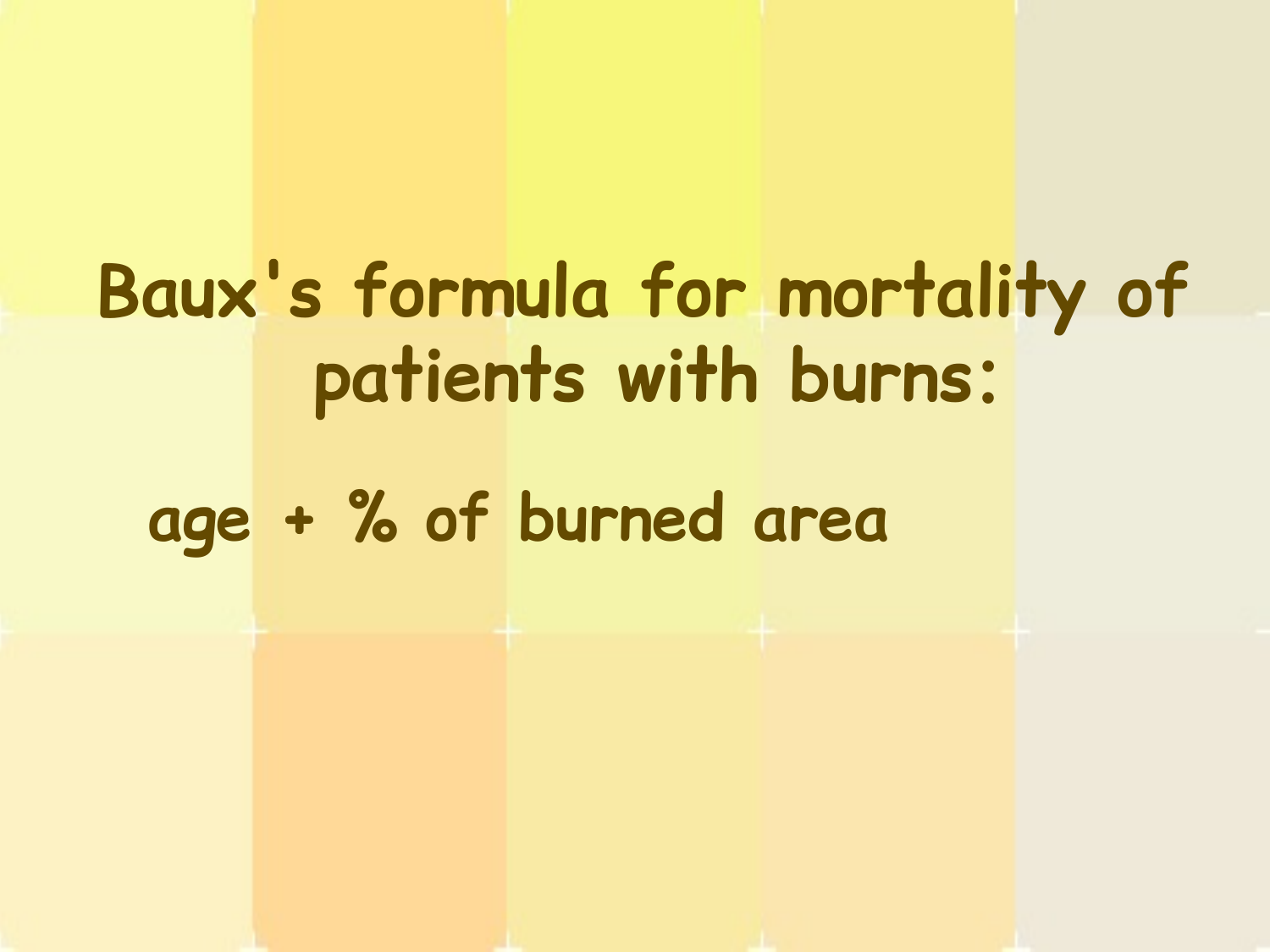

Baux's formula for mortality of patients with burns:

        age + % of burned area
#